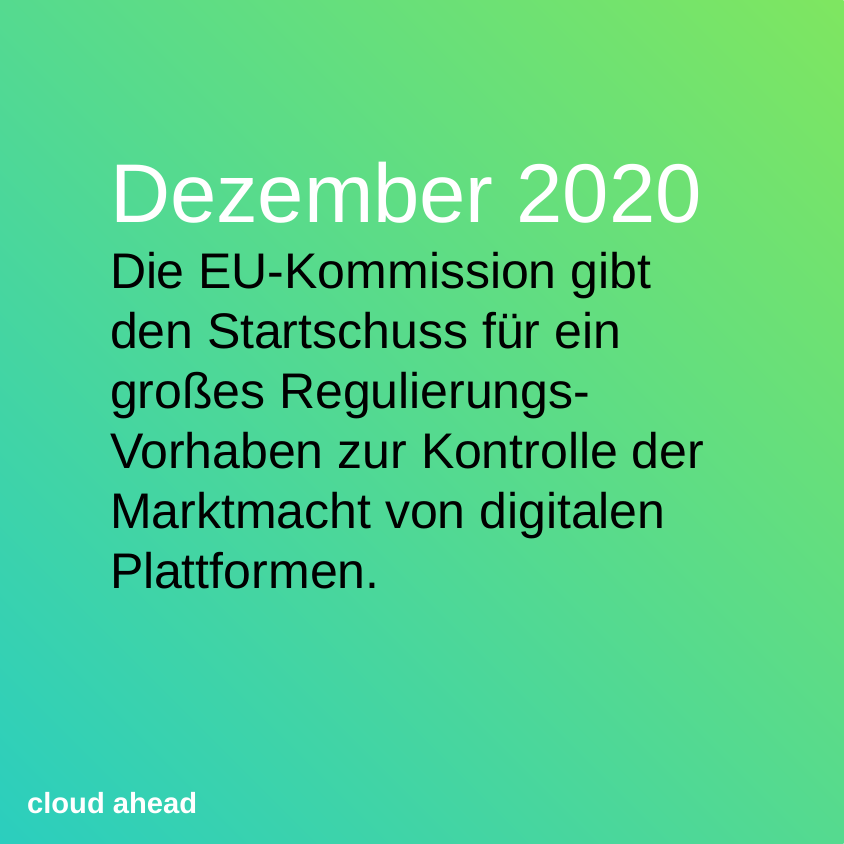

Dezember 2020
Die EU-Kommission gibt den Startschuss für ein großes Regulierungs-Vorhaben zur Kontrolle der Marktmacht von digitalen Plattformen.

Darum geht es beim Digital Markets Act und Digital Services Act (onlinehaendler-news.de)